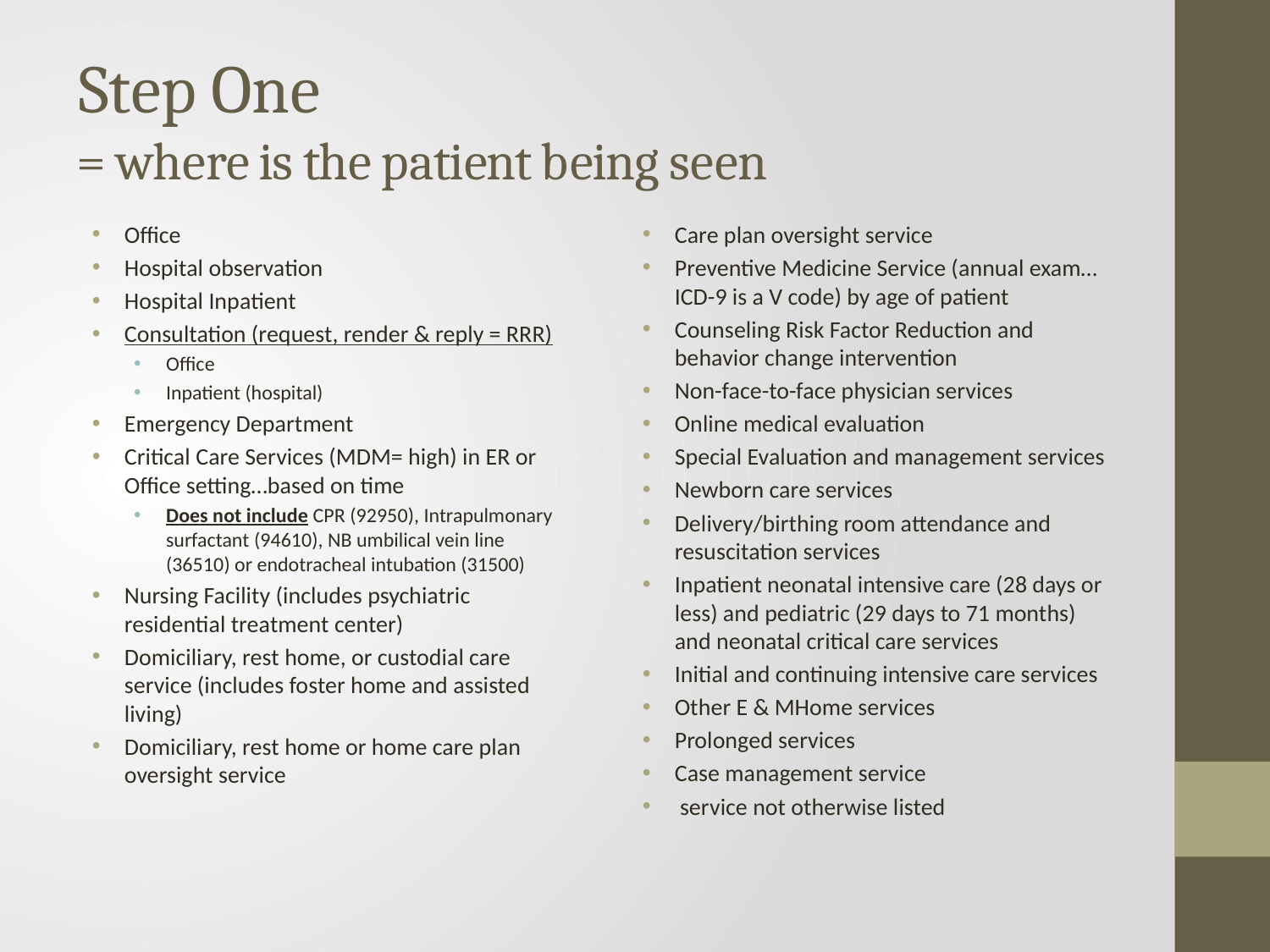

# Step One = where is the patient being seen
Office
Hospital observation
Hospital Inpatient
Consultation (request, render & reply = RRR)
Office
Inpatient (hospital)
Emergency Department
Critical Care Services (MDM= high) in ER or Office setting…based on time
Does not include CPR (92950), Intrapulmonary surfactant (94610), NB umbilical vein line (36510) or endotracheal intubation (31500)
Nursing Facility (includes psychiatric residential treatment center)
Domiciliary, rest home, or custodial care service (includes foster home and assisted living)
Domiciliary, rest home or home care plan oversight service
Care plan oversight service
Preventive Medicine Service (annual exam…ICD-9 is a V code) by age of patient
Counseling Risk Factor Reduction and behavior change intervention
Non-face-to-face physician services
Online medical evaluation
Special Evaluation and management services
Newborn care services
Delivery/birthing room attendance and resuscitation services
Inpatient neonatal intensive care (28 days or less) and pediatric (29 days to 71 months) and neonatal critical care services
Initial and continuing intensive care services
Other E & MHome services
Prolonged services
Case management service
 service not otherwise listed